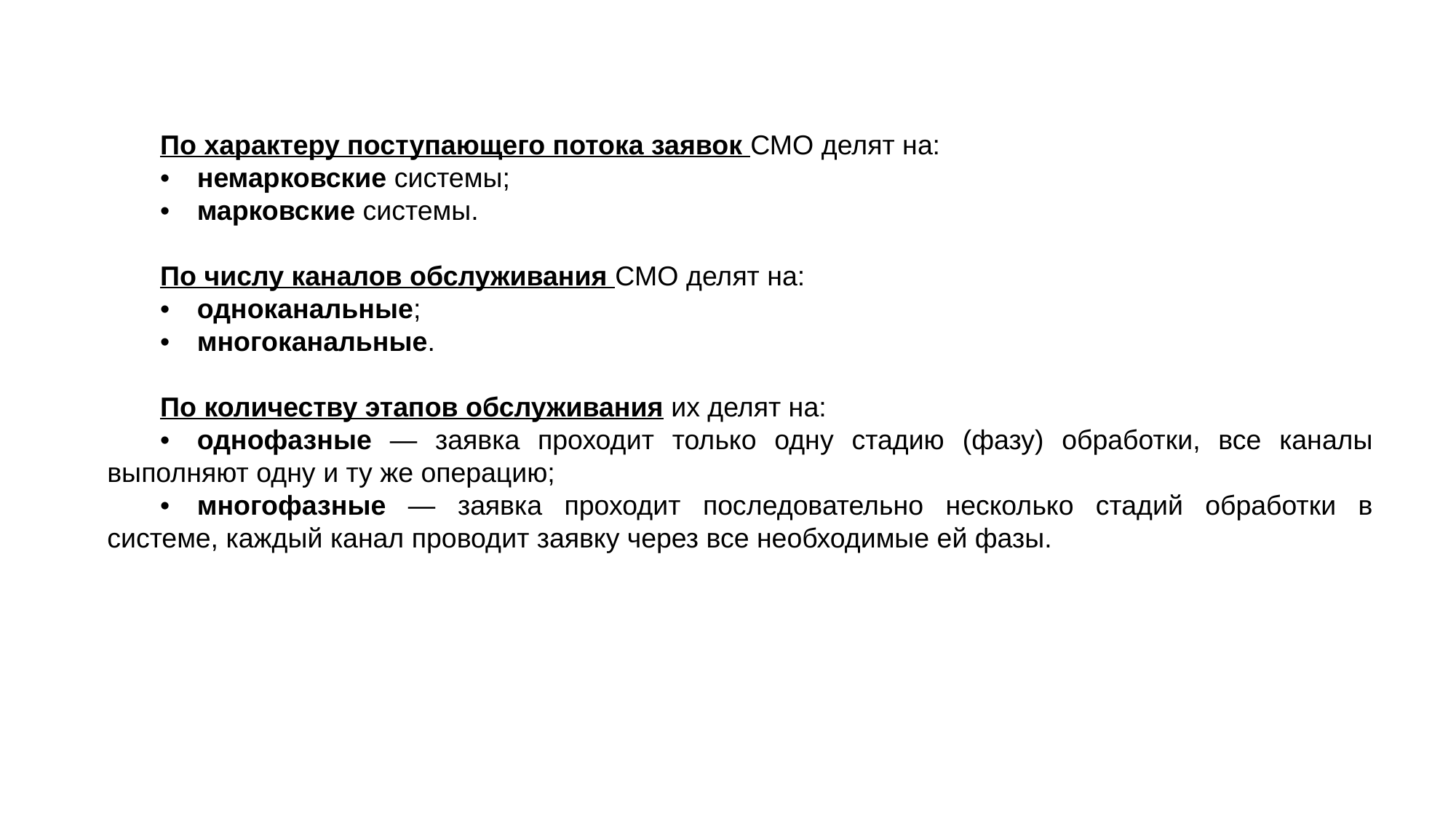

По характеру поступающего потока заявок СМО делят на:
• немарковские системы;
• марковские системы.

По числу каналов обслуживания СМО делят на:
• одноканальные;
• многоканальные.

По количеству этапов обслуживания их делят на:
• однофазные — заявка проходит только одну стадию (фазу) обработки, все каналы выполняют одну и ту же операцию;
• многофазные — заявка проходит последовательно несколько стадий обработки в системе, каждый канал проводит заявку через все необходимые ей фазы.